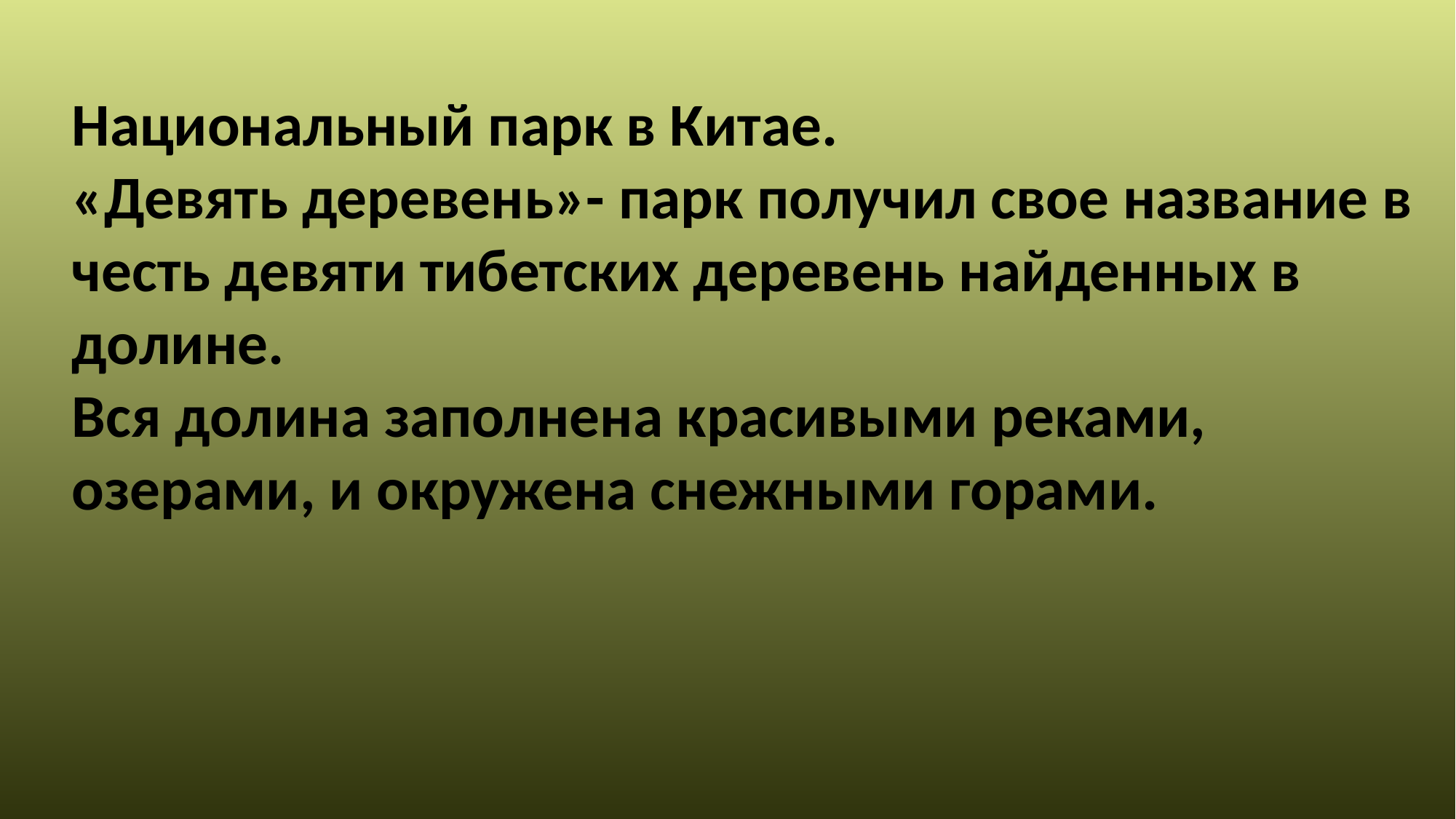

Национальный парк в Китае.
«Девять деревень»- парк получил свое название в честь девяти тибетских деревень найденных в долине.
Вся долина заполнена красивыми реками, озерами, и окружена снежными горами.